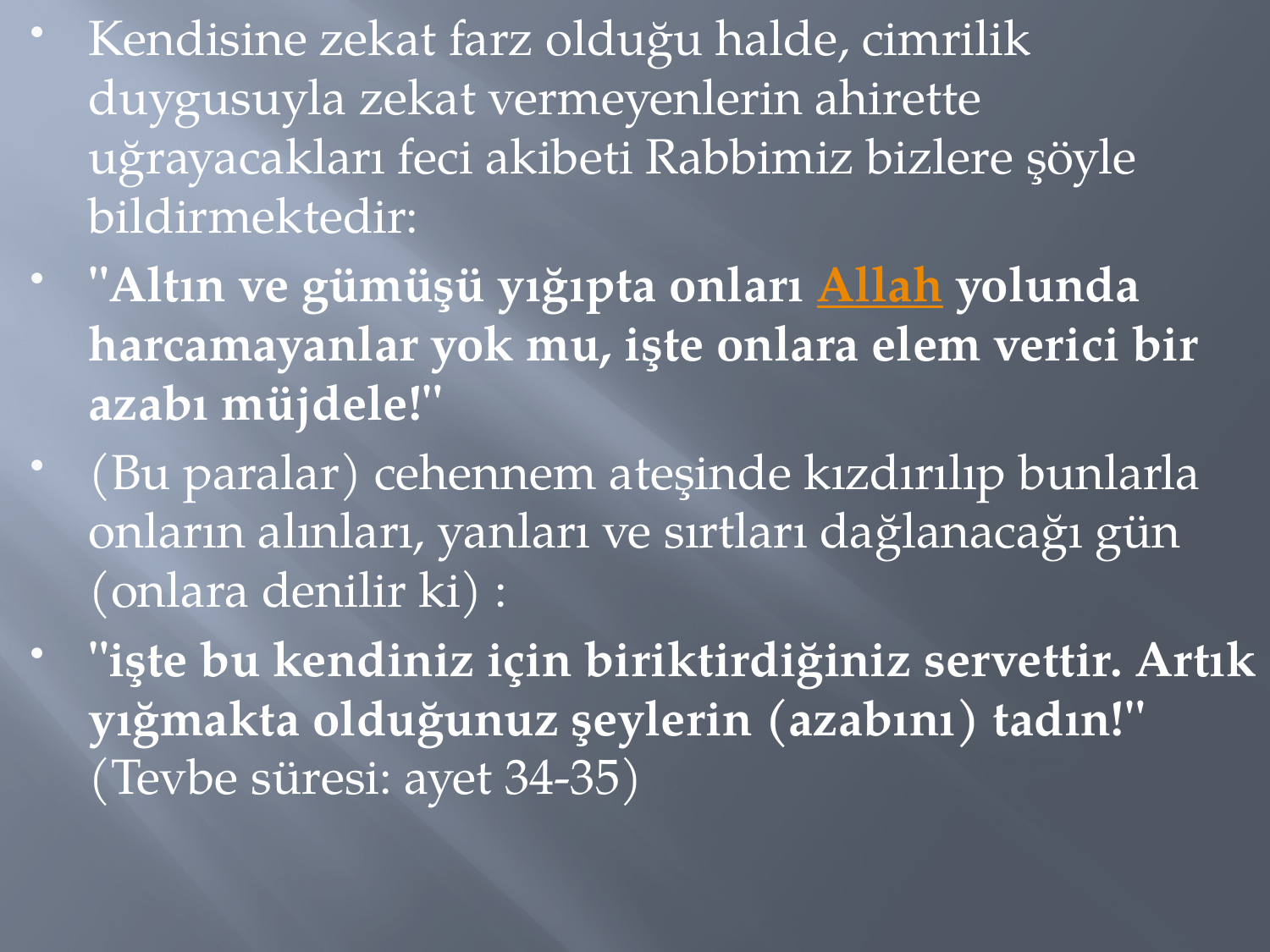

Kendisine zekat farz olduğu halde, cimrilik duygusuyla zekat vermeyenlerin ahirette uğrayacakları feci akibeti Rabbimiz bizlere şöyle bildirmektedir:
"Altın ve gümüşü yığıpta onları Allah yolunda harcamayanlar yok mu, işte onlara elem verici bir azabı müjdele!"
(Bu paralar) cehennem ateşinde kızdırılıp bunlarla onların alınları, yanları ve sırtları dağlanacağı gün (onlara denilir ki) :
"işte bu kendiniz için biriktirdiğiniz servettir. Artık yığmakta olduğunuz şeylerin (azabını) tadın!" (Tevbe süresi: ayet 34-35)